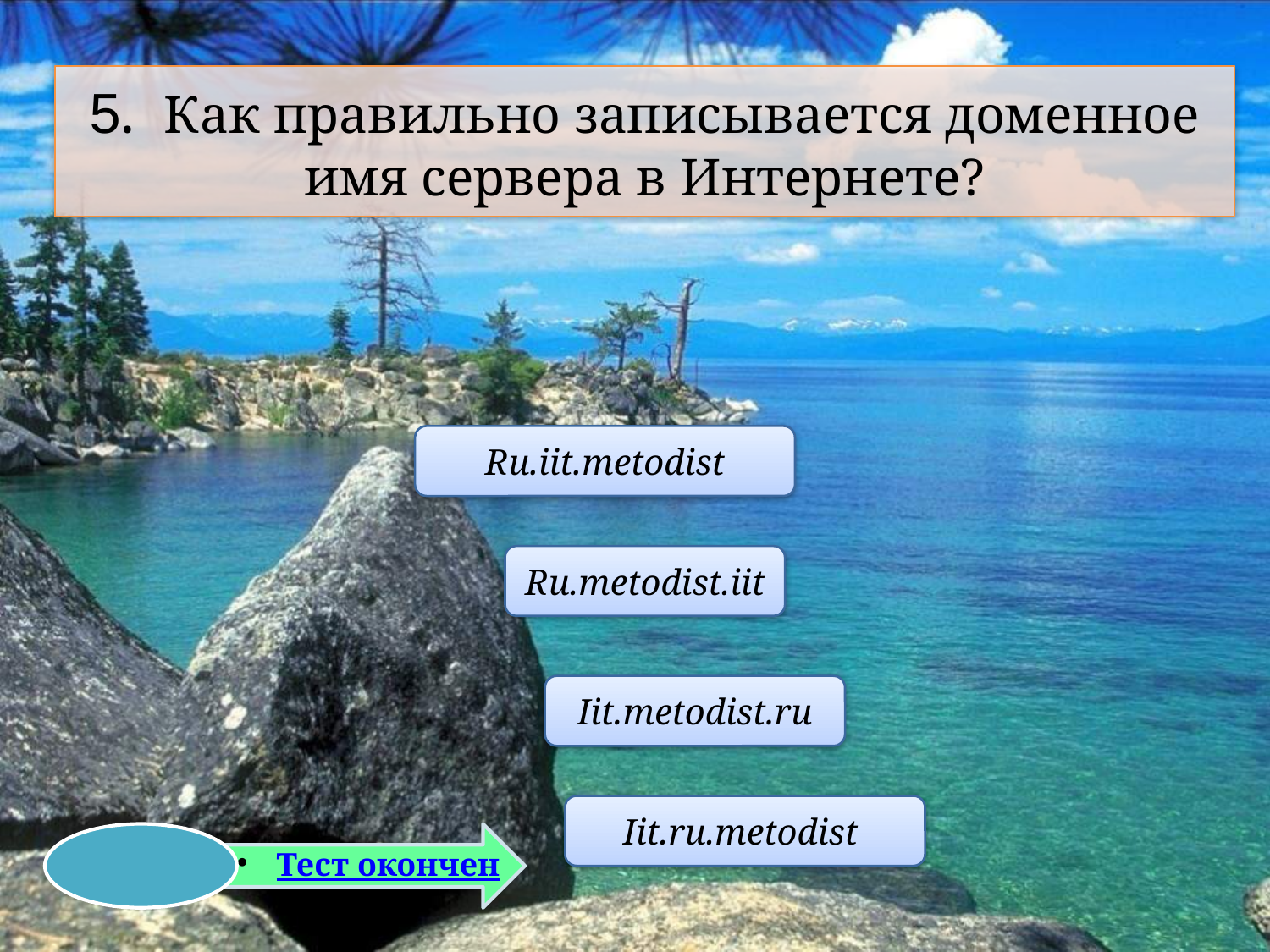

# 5.  Как правильно записывается доменное имя сервера в Интернете?
Ru.iit.metodist
Ru.metodist.iit
Iit.metodist.ru
Iit.ru.metodist
Тест окончен